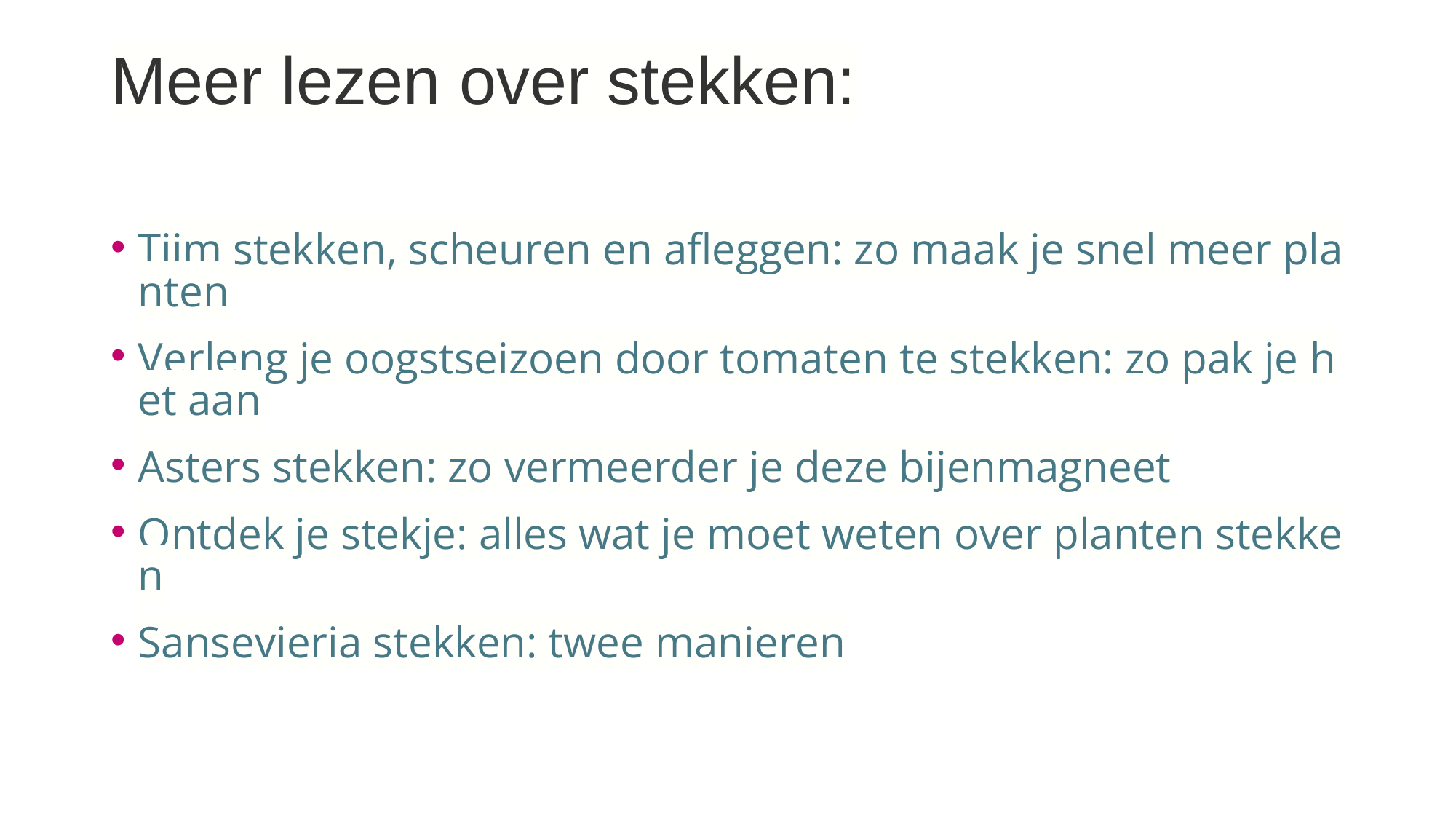

# Meer lezen over stekken:
Tijm stekken, scheuren en afleggen: zo maak je snel meer planten
Verleng je oogstseizoen door tomaten te stekken: zo pak je het aan
Asters stekken: zo vermeerder je deze bijenmagneet
Ontdek je stekje: alles wat je moet weten over planten stekken
Sansevieria stekken: twee manieren